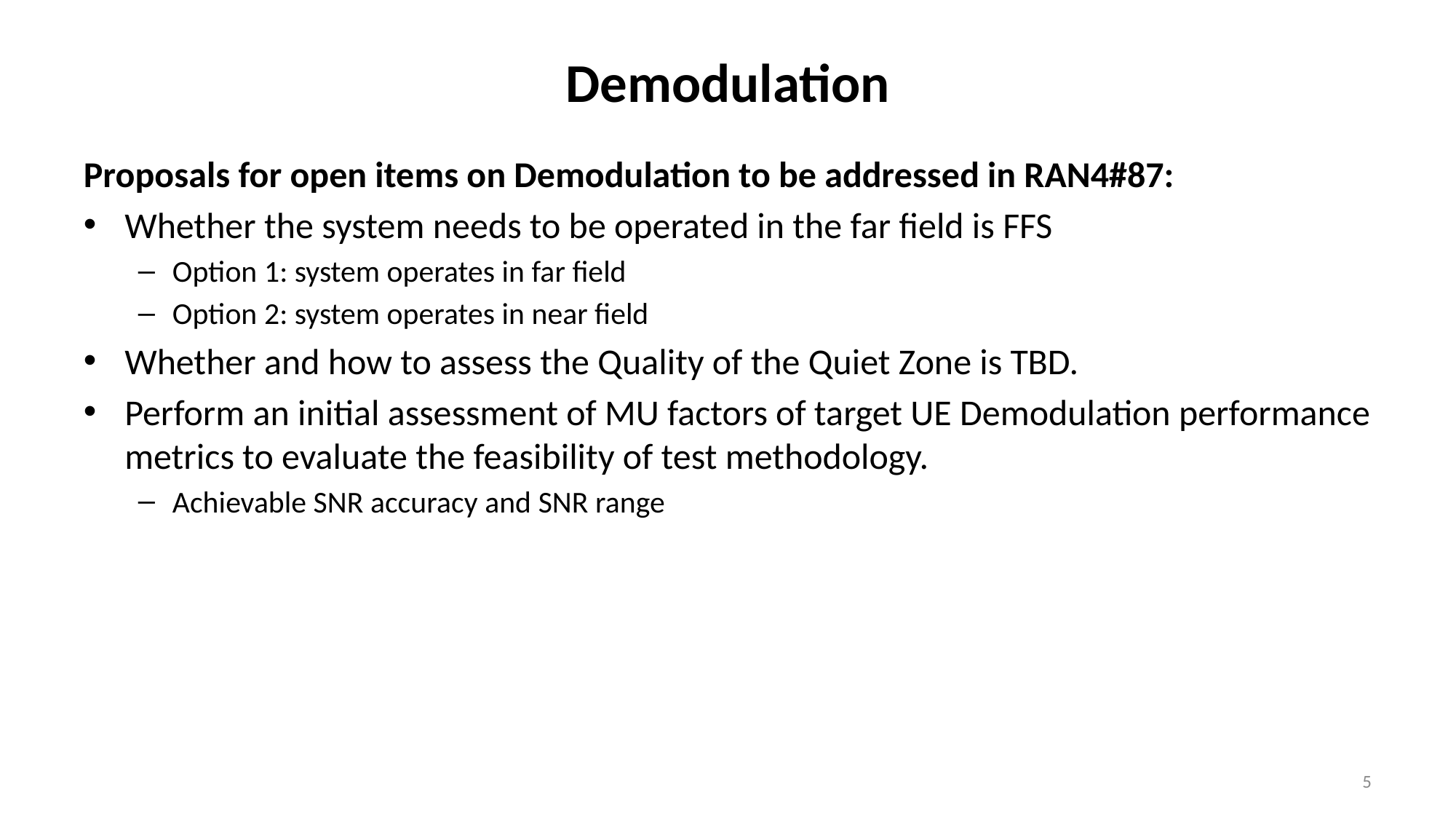

# Demodulation
Proposals for open items on Demodulation to be addressed in RAN4#87:
Whether the system needs to be operated in the far field is FFS
Option 1: system operates in far field
Option 2: system operates in near field
Whether and how to assess the Quality of the Quiet Zone is TBD.
Perform an initial assessment of MU factors of target UE Demodulation performance metrics to evaluate the feasibility of test methodology.
Achievable SNR accuracy and SNR range

5